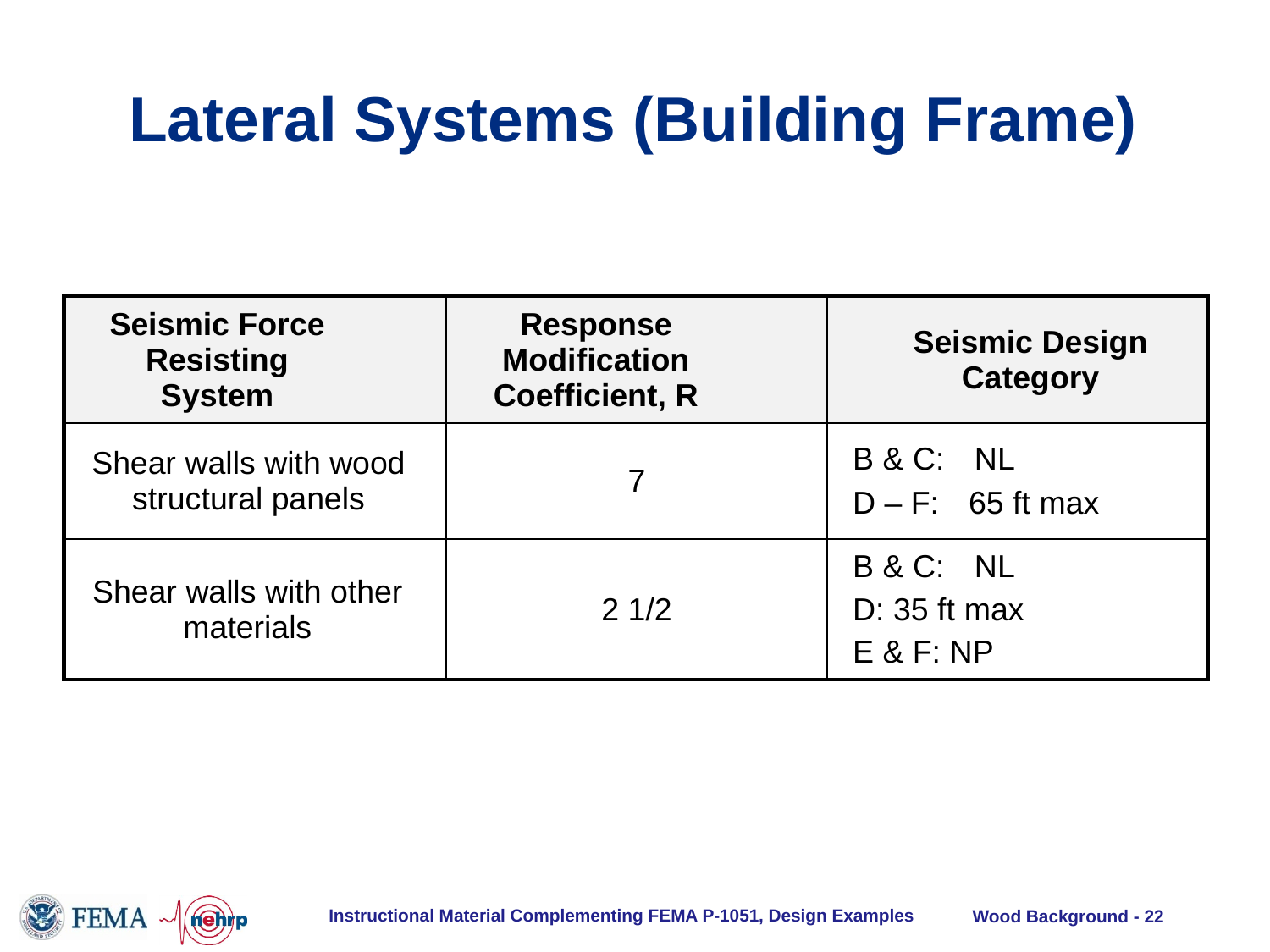

# Lateral Systems (Building Frame)
| Seismic Force Resisting System | Response Modification Coefficient, R | Seismic Design Category |
| --- | --- | --- |
| Shear walls with wood structural panels | 7 | B & C: NL D – F: 65 ft max |
| Shear walls with other materials | 2 1/2 | B & C: NL D: 35 ft max E & F: NP |